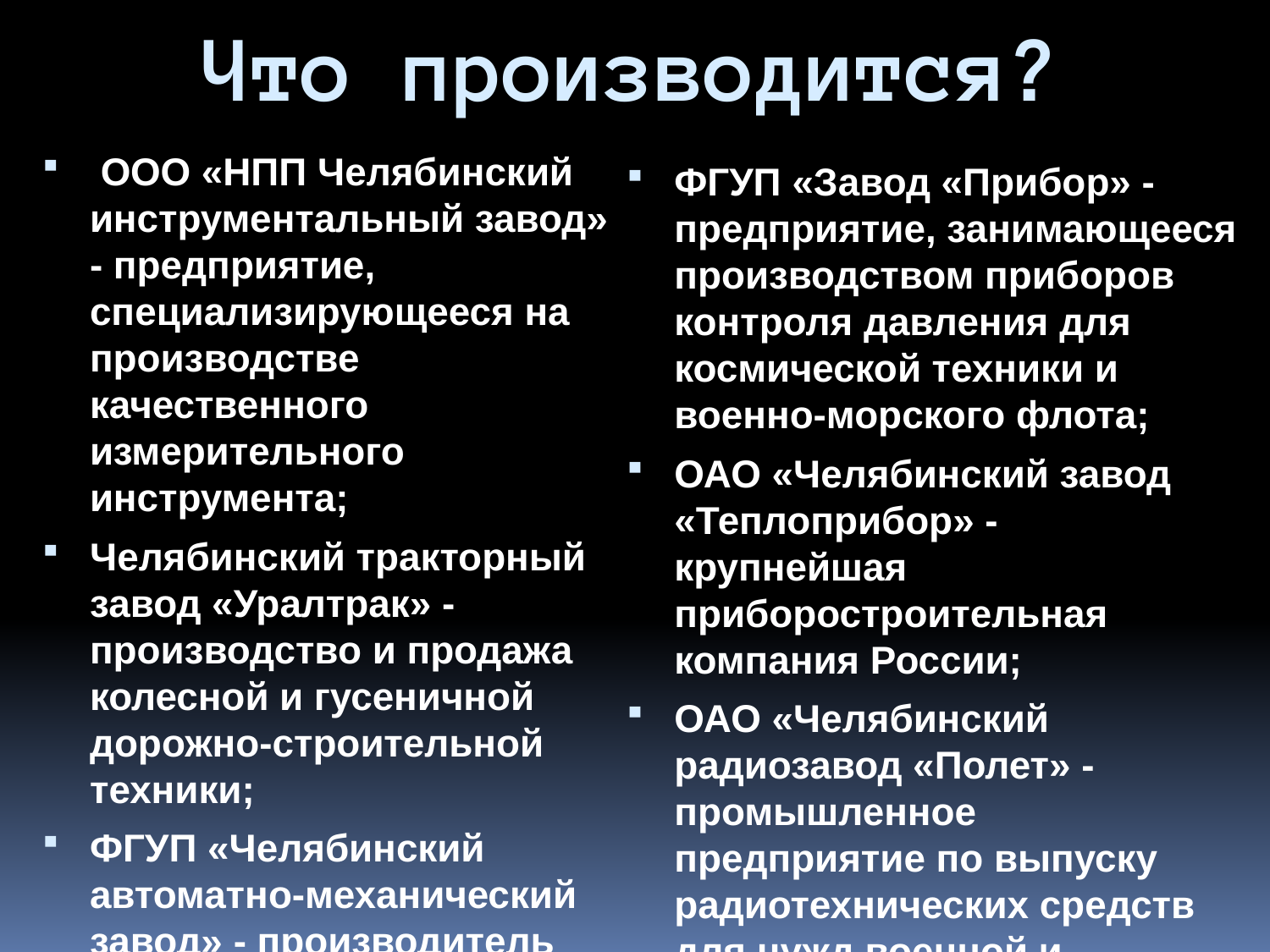

# Что производится?
 ООО «НПП Челябинский инструментальный завод» - предприятие, специализирующееся на производстве качественного измерительного инструмента;
Челябинский тракторный завод «Уралтрак» - производство и продажа колесной и гусеничной дорожно-строительной техники;
ФГУП «Челябинский автоматно-механический завод» - производитель оборонной продукции;

ФГУП «Завод «Прибор» - предприятие, занимающееся производством приборов контроля давления для космической техники и военно-морского флота;
ОАО «Челябинский завод «Теплоприбор» - крупнейшая приборостроительная компания России;
ОАО «Челябинский радиозавод «Полет» - промышленное предприятие по выпуску радиотехнических средств для нужд военной и гражданской авиации.